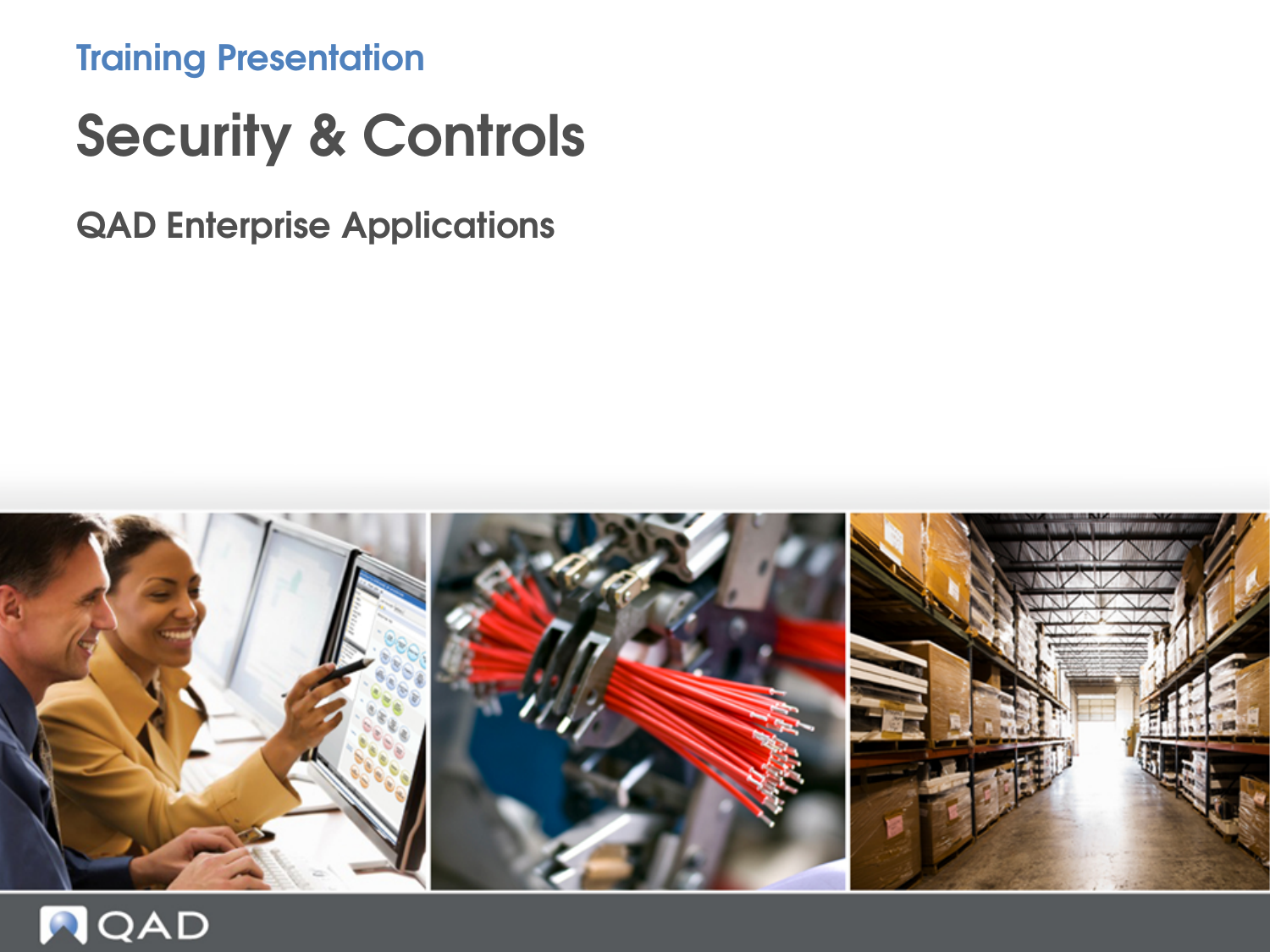

Training Presentation
# Security & Controls
QAD Enterprise Applications